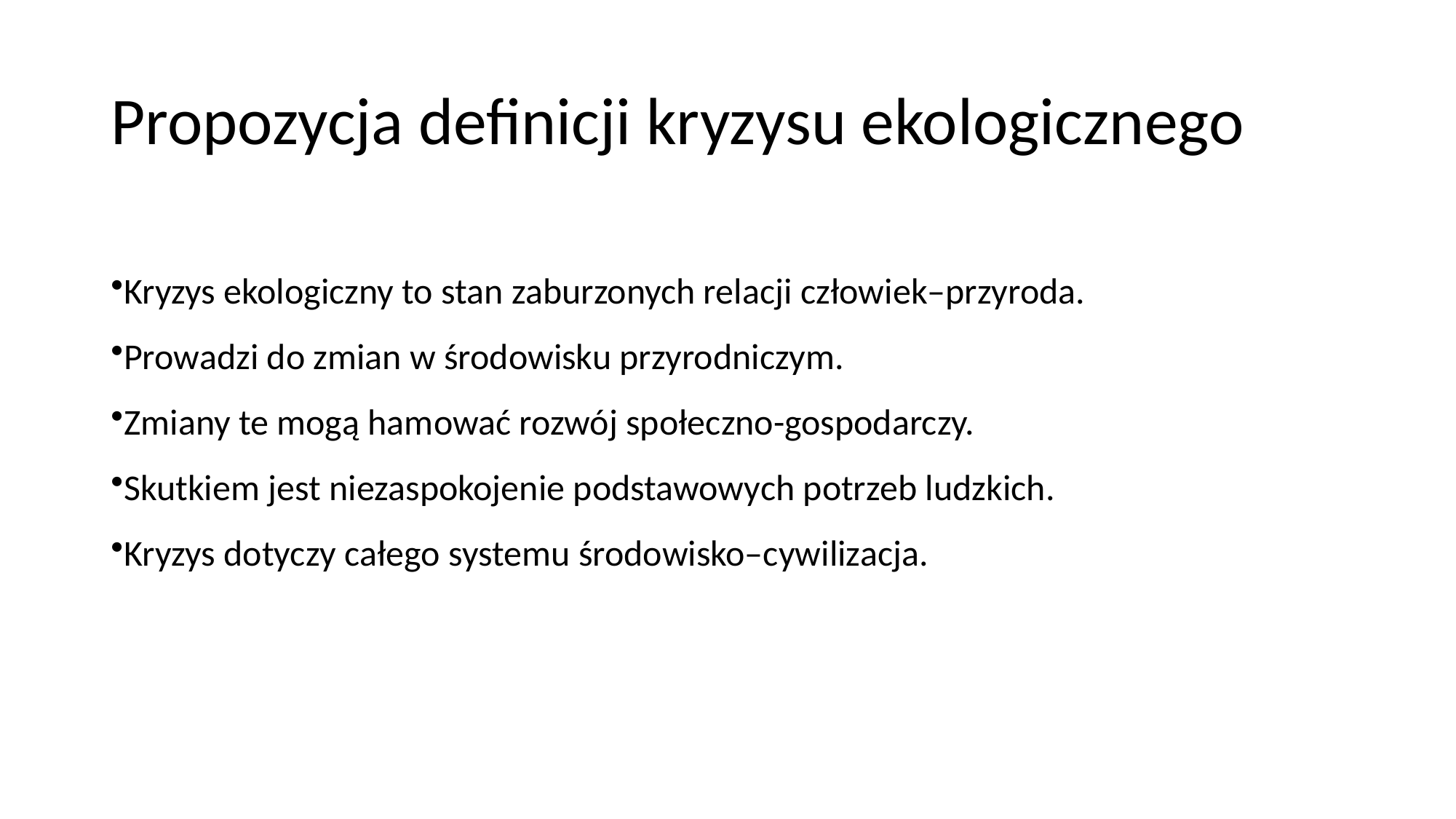

# Propozycja definicji kryzysu ekologicznego
Kryzys ekologiczny to stan zaburzonych relacji człowiek–przyroda.
Prowadzi do zmian w środowisku przyrodniczym.
Zmiany te mogą hamować rozwój społeczno-gospodarczy.
Skutkiem jest niezaspokojenie podstawowych potrzeb ludzkich.
Kryzys dotyczy całego systemu środowisko–cywilizacja.